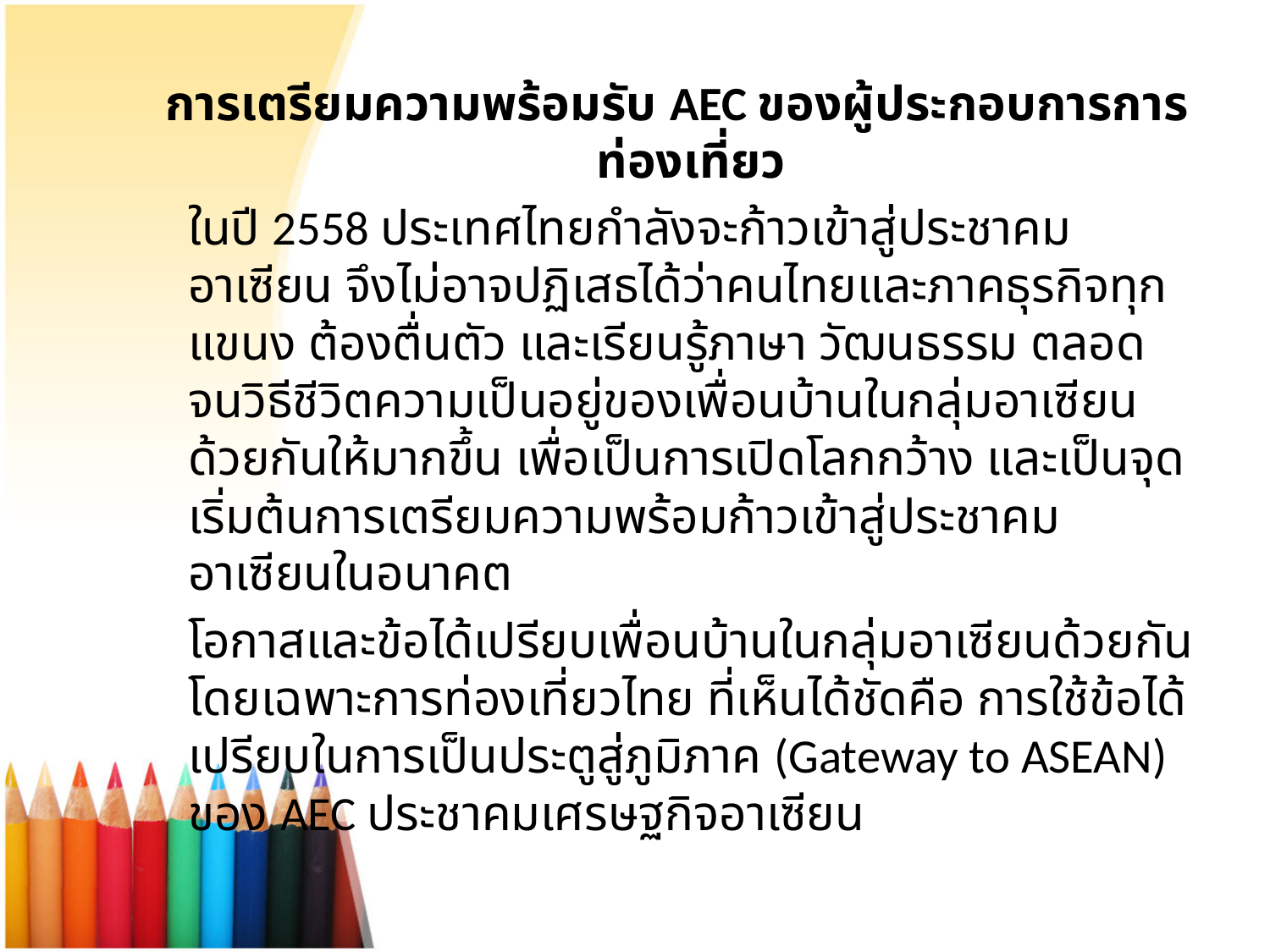

การเตรียมความพร้อมรับ AEC ของผู้ประกอบการการท่องเที่ยว
		ในปี 2558 ประเทศไทยกำลังจะก้าวเข้าสู่ประชาคมอาเซียน จึงไม่อาจปฏิเสธได้ว่าคนไทยและภาคธุรกิจทุกแขนง ต้องตื่นตัว และเรียนรู้ภาษา วัฒนธรรม ตลอดจนวิธีชีวิตความเป็นอยู่ของเพื่อนบ้านในกลุ่มอาเซียนด้วยกันให้มากขึ้น เพื่อเป็นการเปิดโลกกว้าง และเป็นจุดเริ่มต้นการเตรียมความพร้อมก้าวเข้าสู่ประชาคมอาเซียนในอนาคต
		โอกาสและข้อได้เปรียบเพื่อนบ้านในกลุ่มอาเซียนด้วยกันโดยเฉพาะการท่องเที่ยวไทย ที่เห็นได้ชัดคือ การใช้ข้อได้เปรียบในการเป็นประตูสู่ภูมิภาค (Gateway to ASEAN) ของ AEC ประชาคมเศรษฐกิจอาเซียน